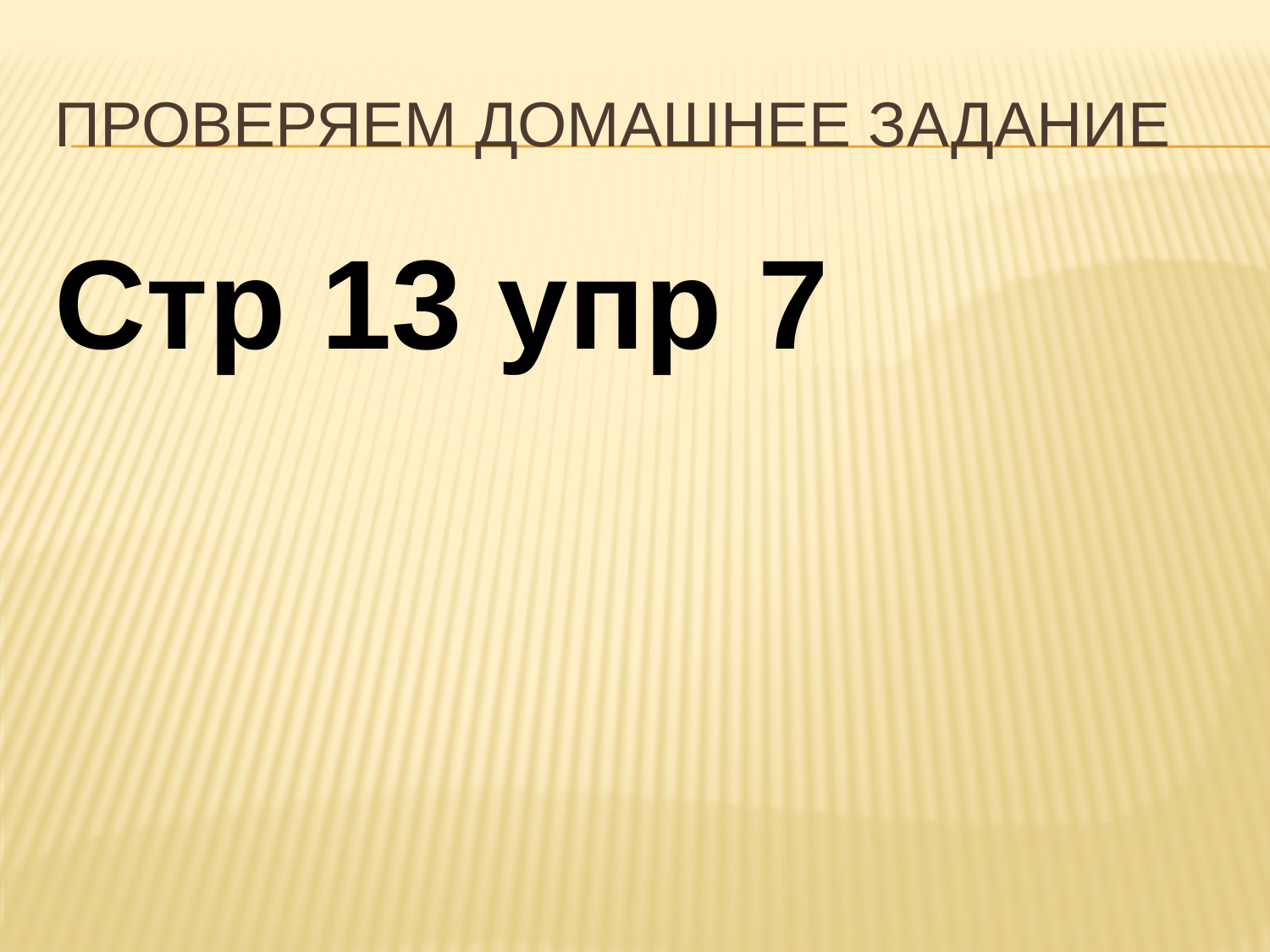

# Проверяем домашнее задание
Стр 13 упр 7